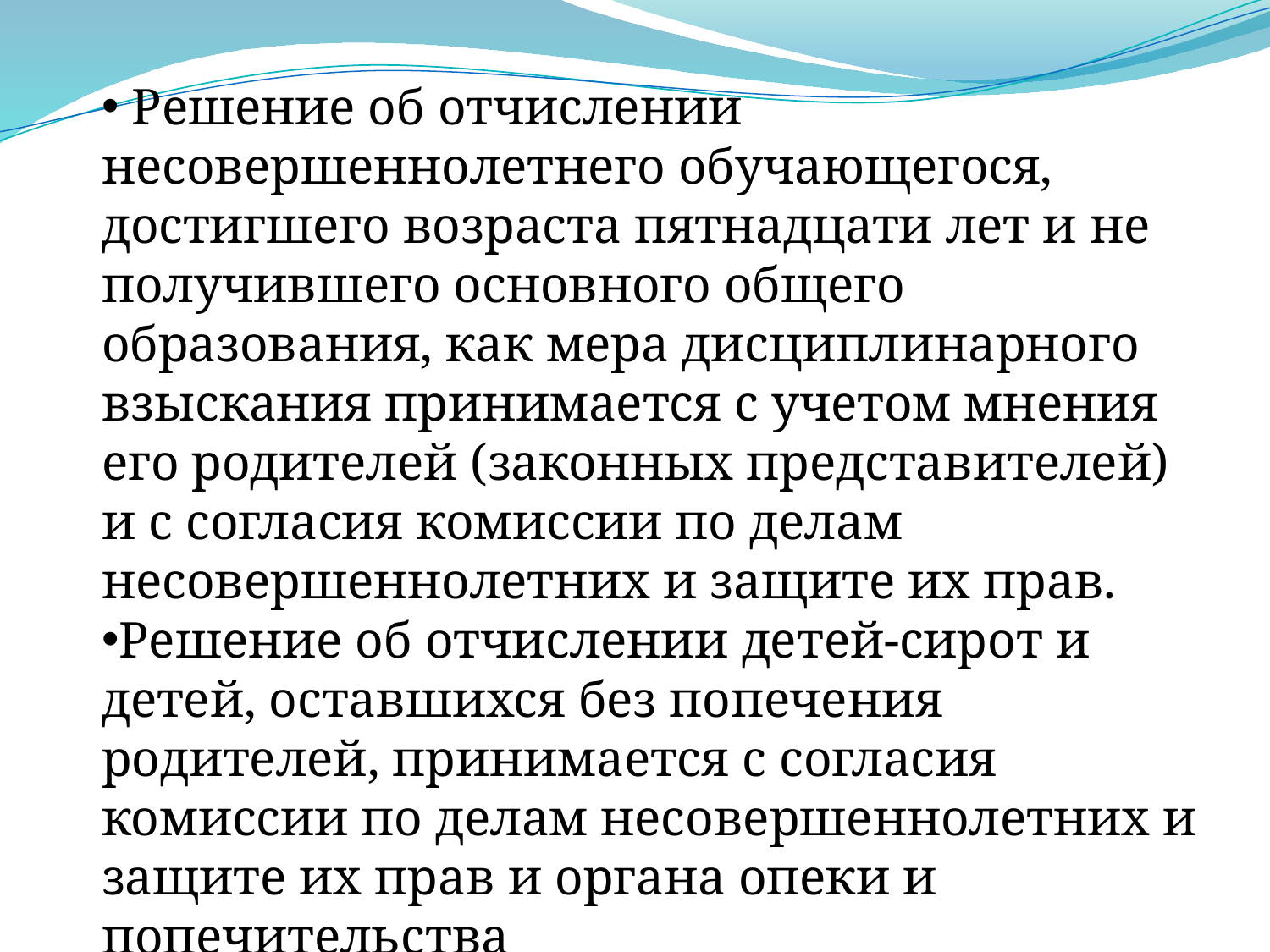

Решение об отчислении несовершеннолетнего обучающегося, достигшего возраста пятнадцати лет и не получившего основного общего образования, как мера дисциплинарного взыскания принимается с учетом мнения его родителей (законных представителей) и с согласия комиссии по делам несовершеннолетних и защите их прав.
Решение об отчислении детей-сирот и детей, оставшихся без попечения родителей, принимается с согласия комиссии по делам несовершеннолетних и защите их прав и органа опеки и попечительства